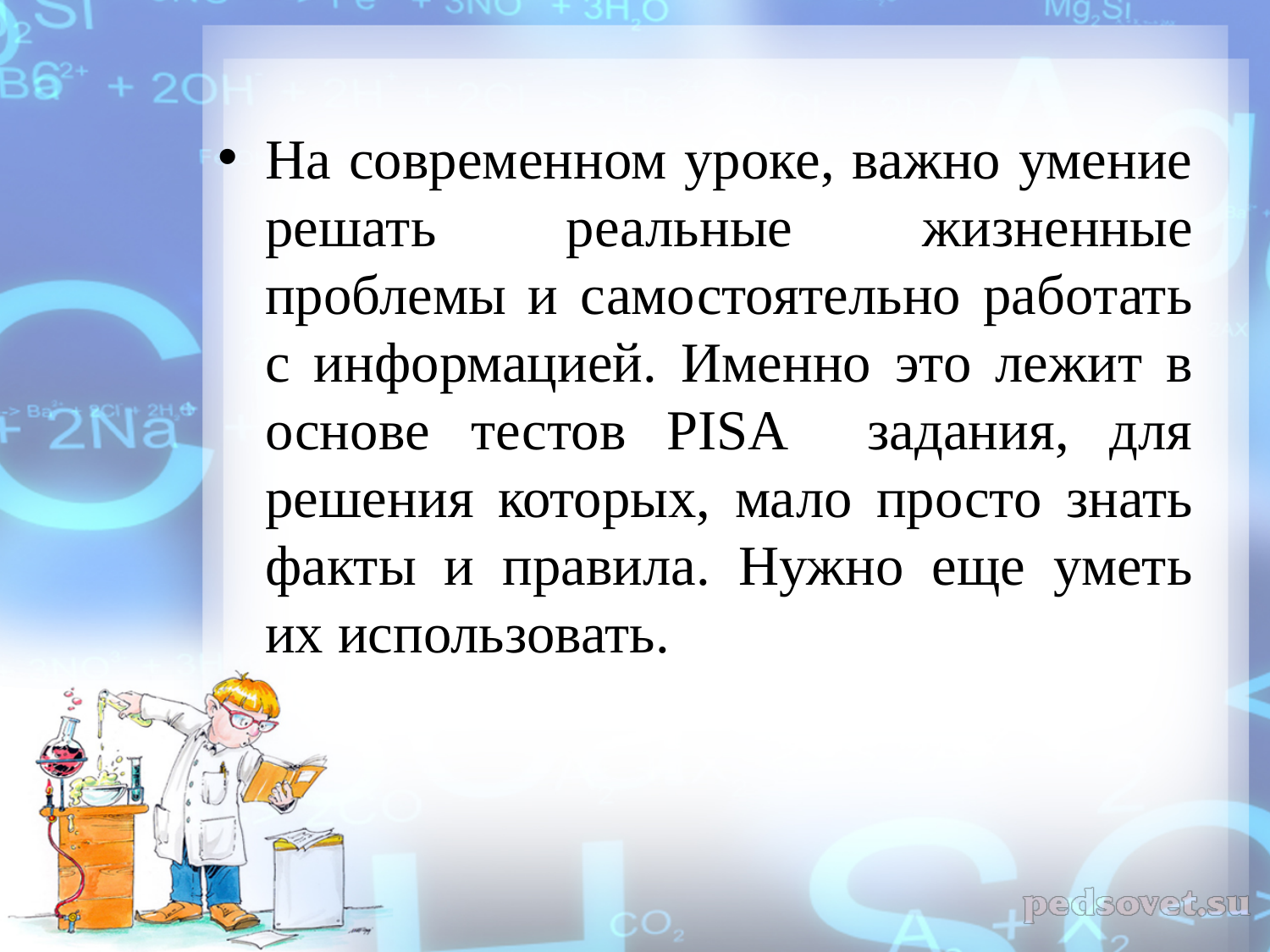

На современном уроке, важно умение решать реальные жизненные проблемы и самостоятельно работать с информацией. Именно это лежит в основе тестов PISA  задания, для решения которых, мало просто знать факты и правила. Нужно еще уметь их использовать.